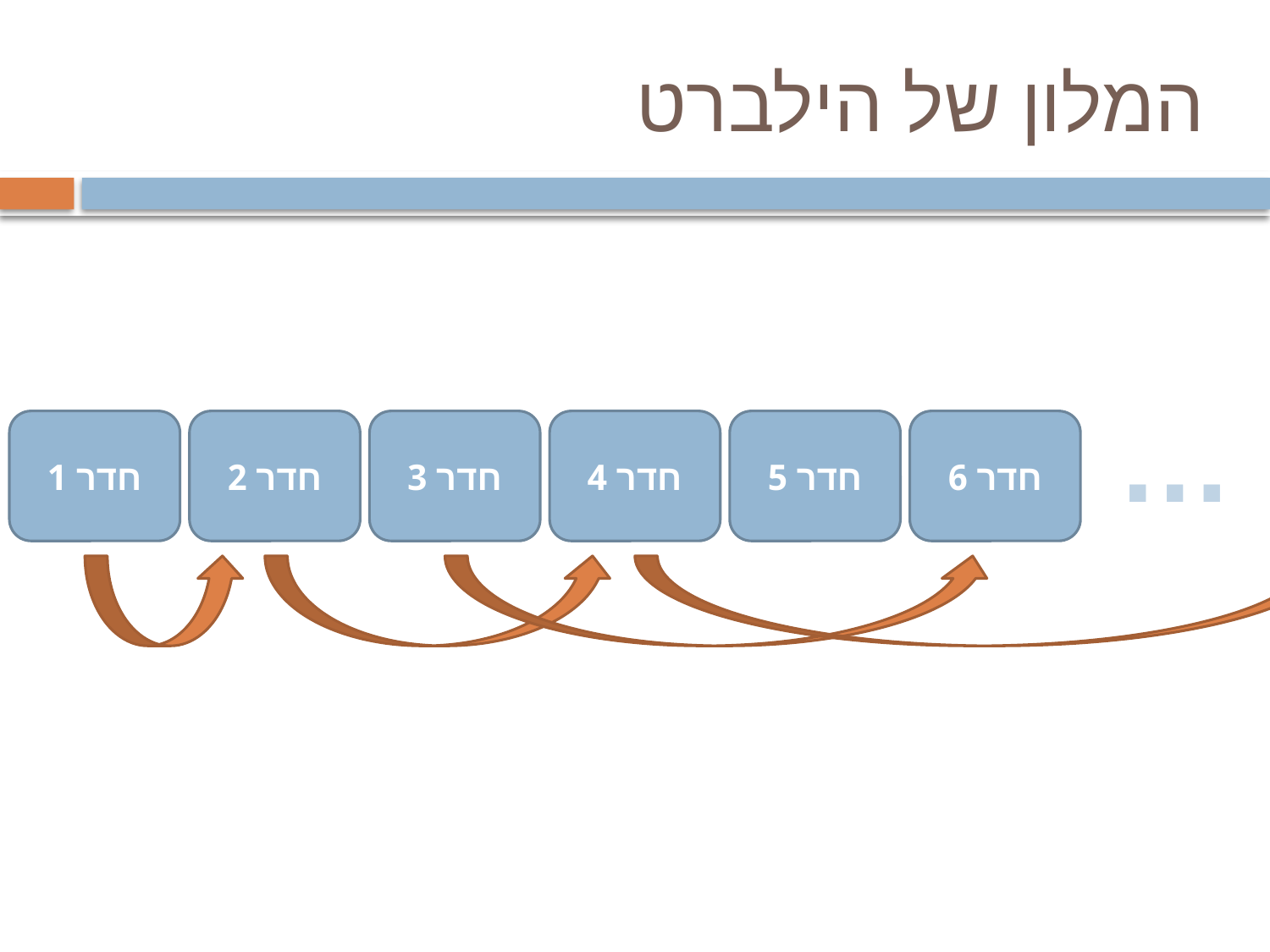

# המלון של הילברט
חדר 1
חדר 2
חדר 3
חדר 4
חדר 5
חדר 6
…